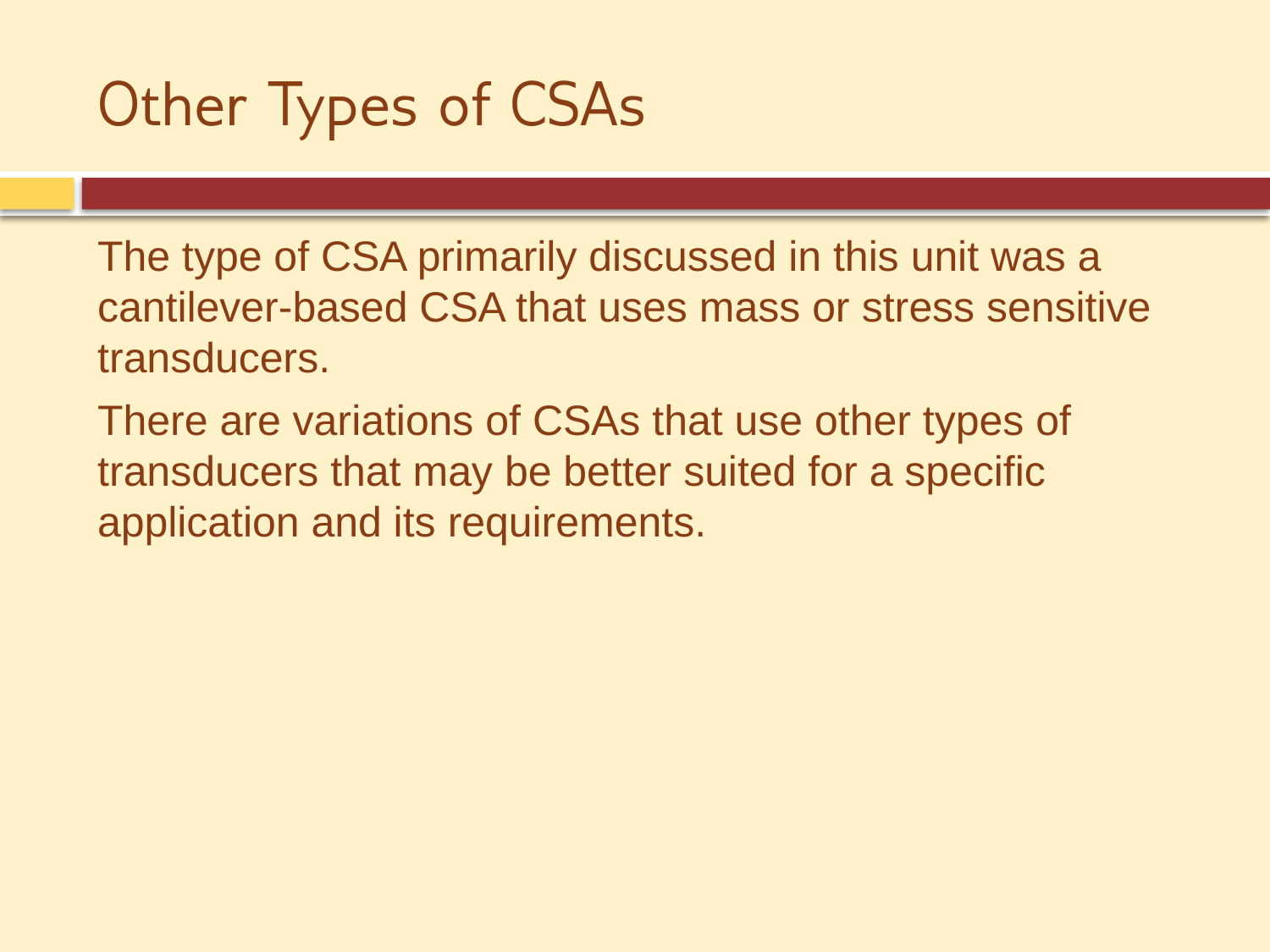

# Other Types of CSAs
The type of CSA primarily discussed in this unit was a cantilever-based CSA that uses mass or stress sensitive transducers.
There are variations of CSAs that use other types of transducers that may be better suited for a specific application and its requirements.